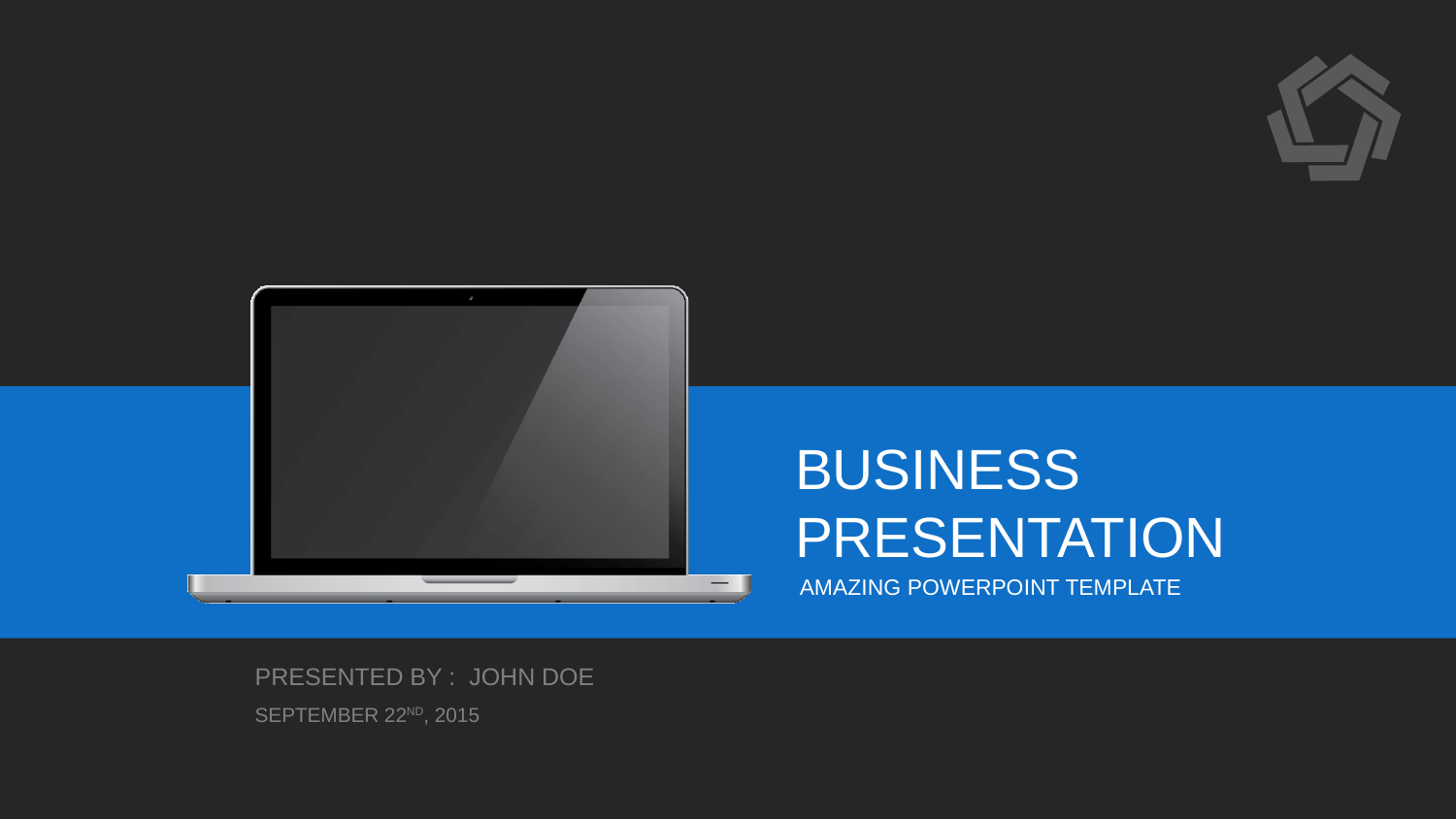

BUSINESS
PRESENTATION
AMAZING POWERPOINT TEMPLATE
PRESENTED BY :  JOHN DOE
SEPTEMBER 22ND, 2015